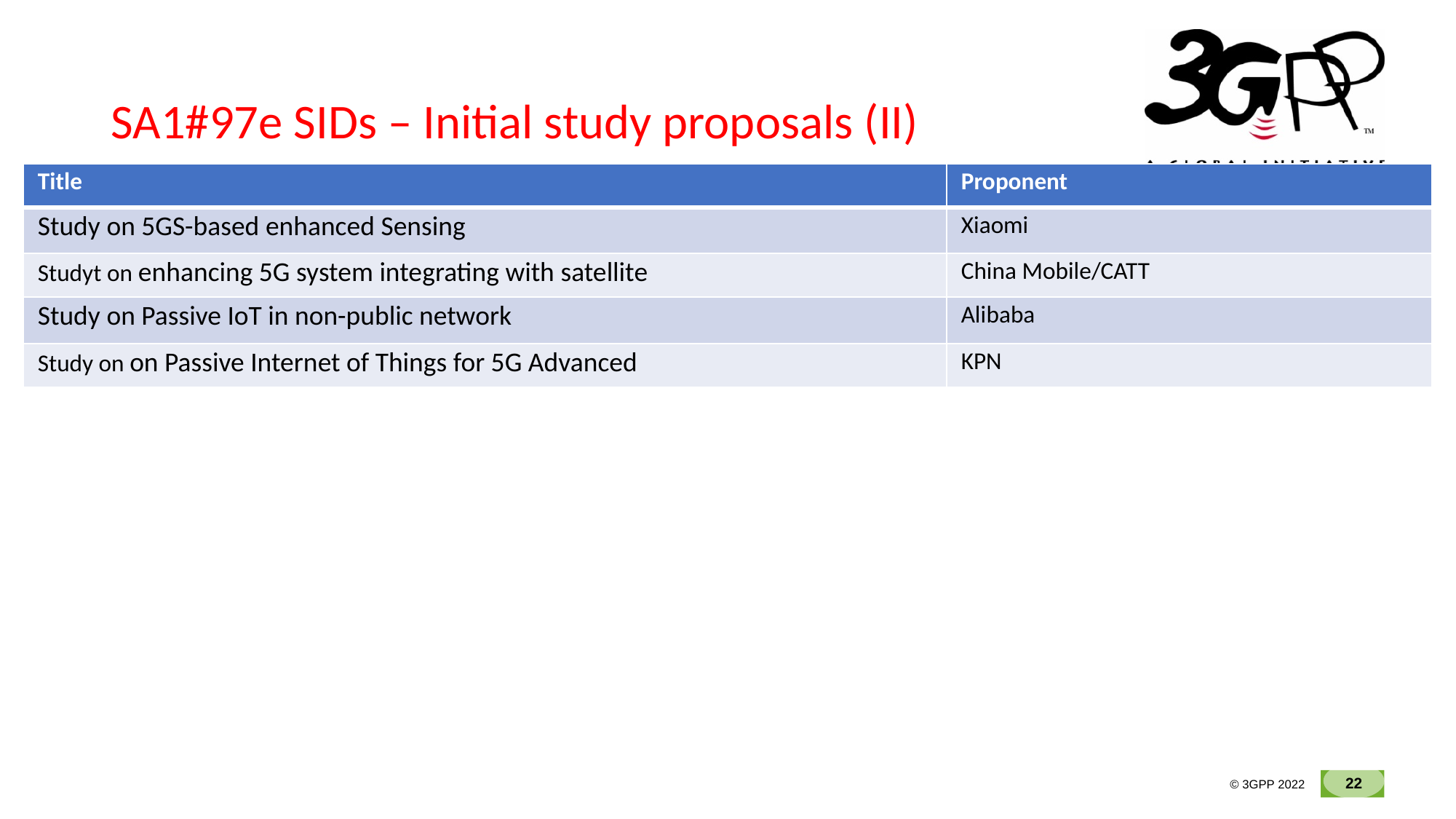

# SA1#97e SIDs – Initial study proposals (II)
| Title | Proponent |
| --- | --- |
| Study on 5GS-based enhanced Sensing | Xiaomi |
| Studyt on enhancing 5G system integrating with satellite | China Mobile/CATT |
| Study on Passive IoT in non-public network | Alibaba |
| Study on on Passive Internet of Things for 5G Advanced | KPN |